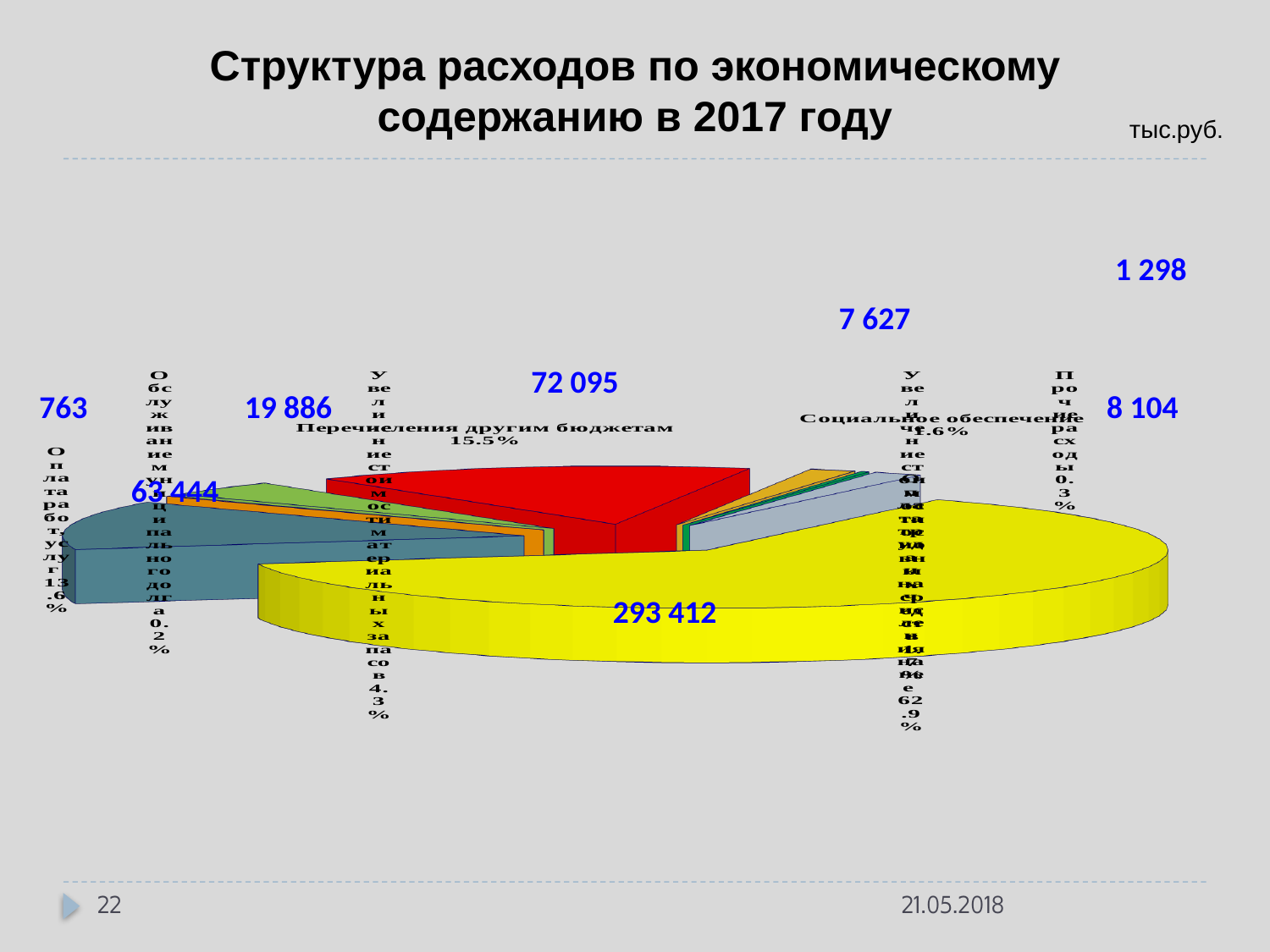

# Структура расходов по экономическому содержанию в 2017 году
тыс.руб.

[unsupported chart]

1 298
7 627
72 095
763
19 886
8 104
63 444
293 412
22
21.05.2018